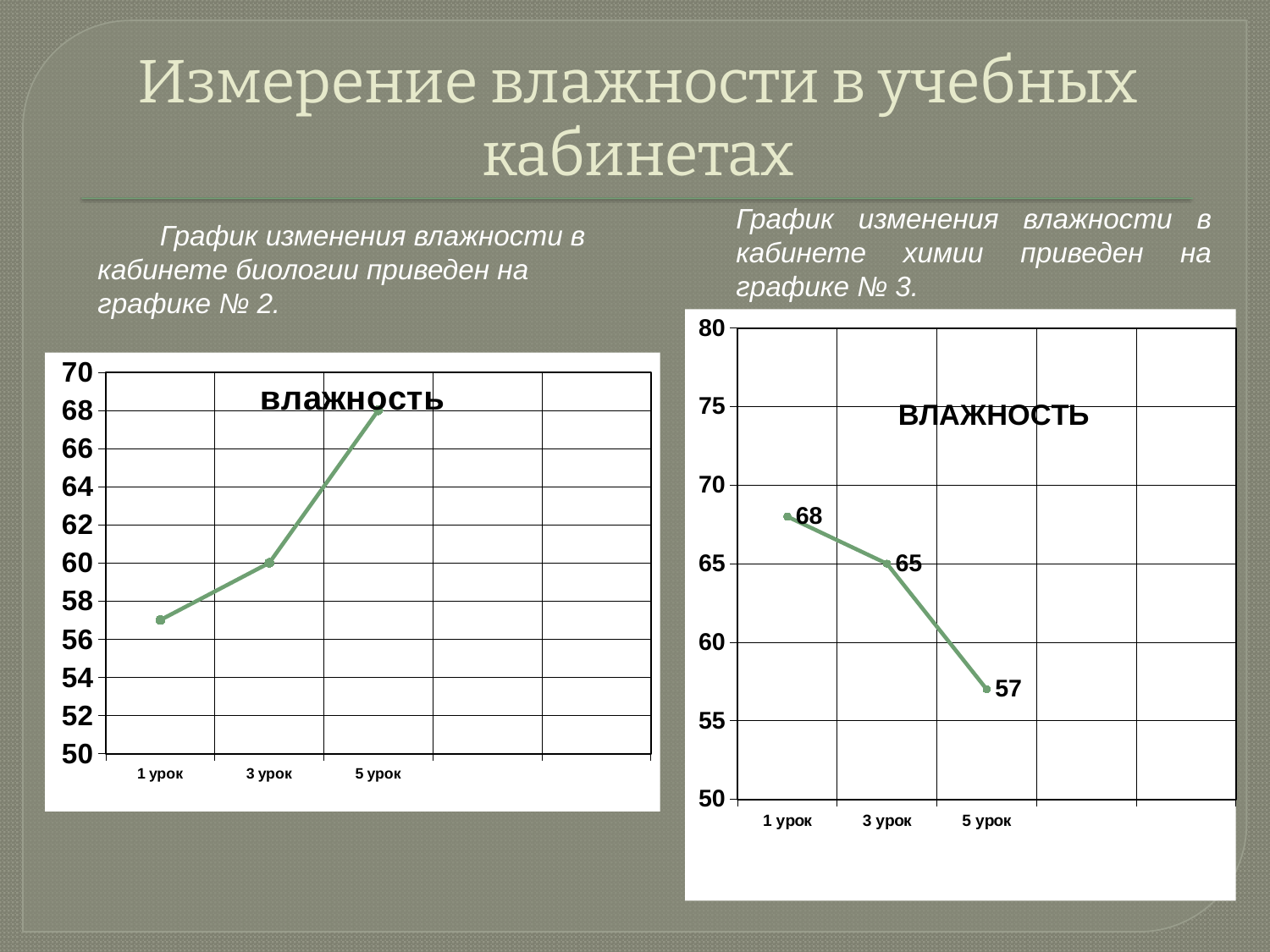

# Измерение влажности в учебных кабинетах
График изменения влажности в кабинете химии приведен на графике № 3.
График изменения влажности в кабинете биологии приведен на графике № 2.

### Chart: ВЛАЖНОСТЬ

| Category | 69 |
|---|---|
| 1 урок | 68.0 |
| 3 урок | 65.0 |
| 5 урок | 57.0 |

### Chart:

| Category | влажность |
|---|---|
| 1 урок | 57.0 |
| 3 урок | 60.0 |
| 5 урок | 68.0 |